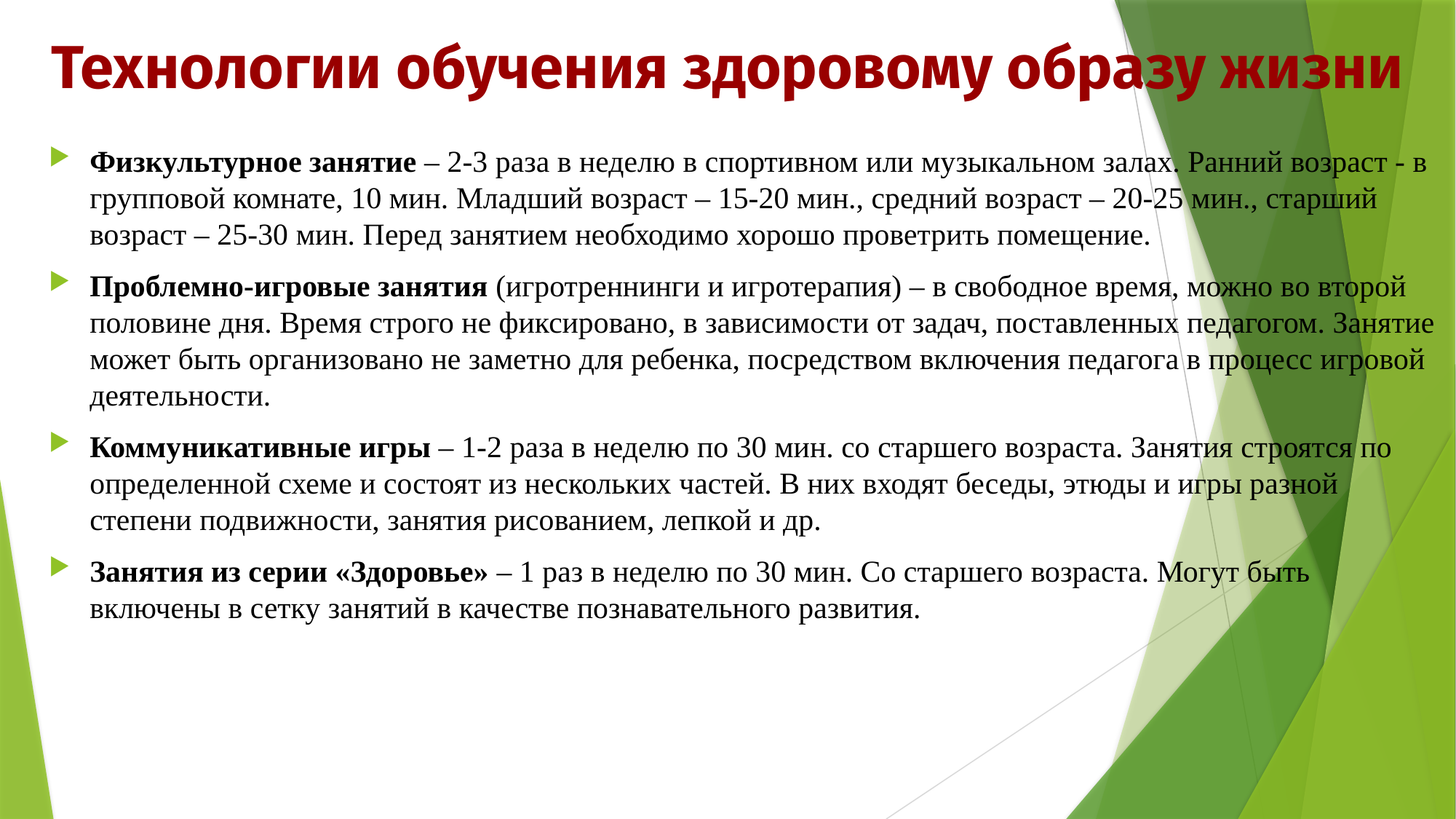

# Технологии обучения здоровому образу жизни
Физкультурное занятие – 2-3 раза в неделю в спортивном или музыкальном залах. Ранний возраст - в групповой комнате, 10 мин. Младший возраст – 15-20 мин., средний возраст – 20-25 мин., старший возраст – 25-30 мин. Перед занятием необходимо хорошо проветрить помещение.
Проблемно-игровые занятия (игротреннинги и игротерапия) – в свободное время, можно во второй половине дня. Время строго не фиксировано, в зависимости от задач, поставленных педагогом. Занятие может быть организовано не заметно для ребенка, посредством включения педагога в процесс игровой деятельности.
Коммуникативные игры – 1-2 раза в неделю по 30 мин. со старшего возраста. Занятия строятся по определенной схеме и состоят из нескольких частей. В них входят беседы, этюды и игры разной степени подвижности, занятия рисованием, лепкой и др.
Занятия из серии «Здоровье» – 1 раз в неделю по 30 мин. Со старшего возраста. Могут быть включены в сетку занятий в качестве познавательного развития.